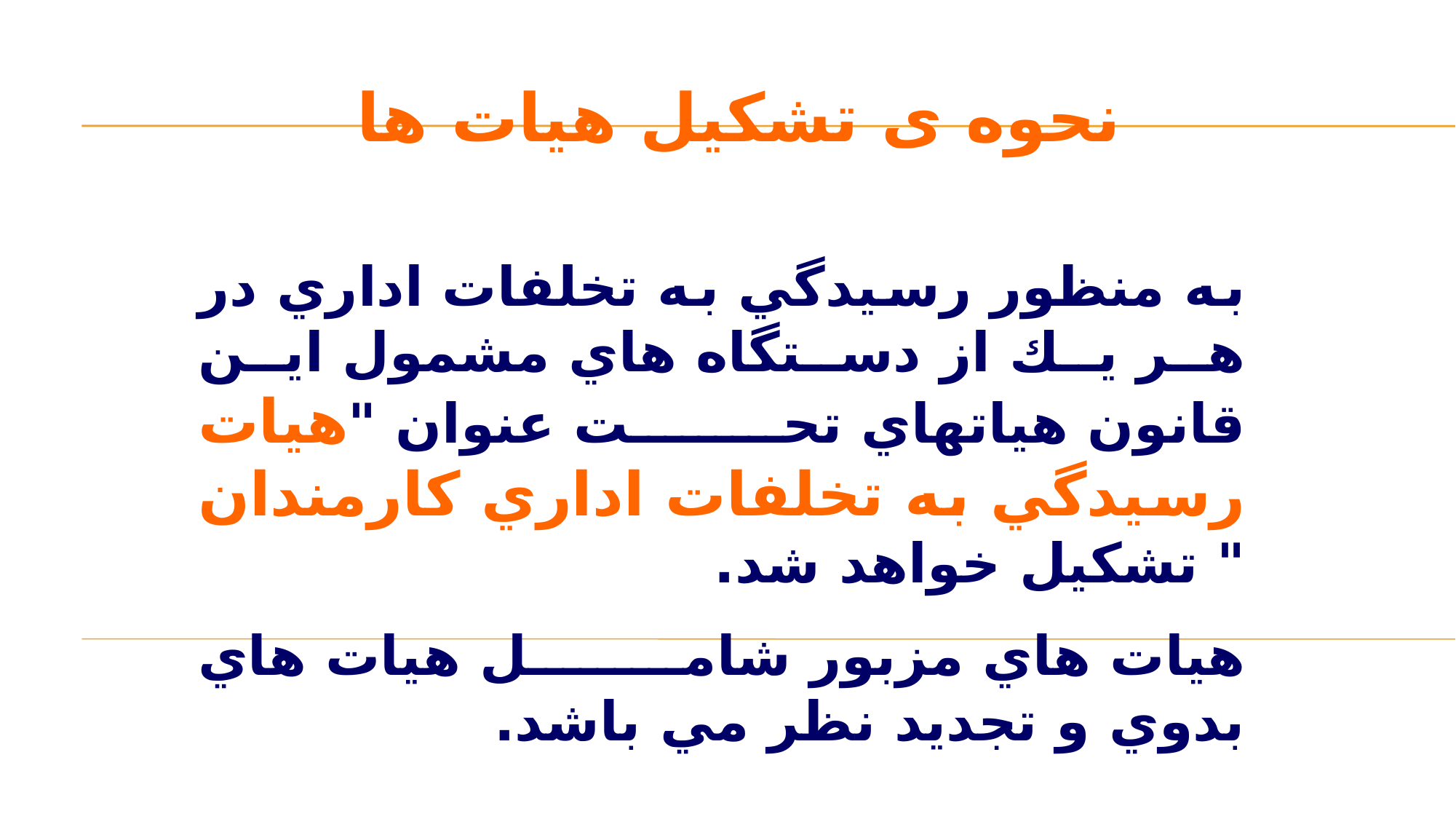

نحوه ی تشكيل هيات ها
به منظور رسيدگي به تخلفات اداري در هر يك از دستگاه هاي مشمول اين قانون هياتهاي تحت عنوان "هيات رسيدگي به تخلفات اداري كارمندان " تشكيل خواهد شد.
هيات هاي مزبور شامل هيات هاي بدوي و تجديد نظر مي باشد.